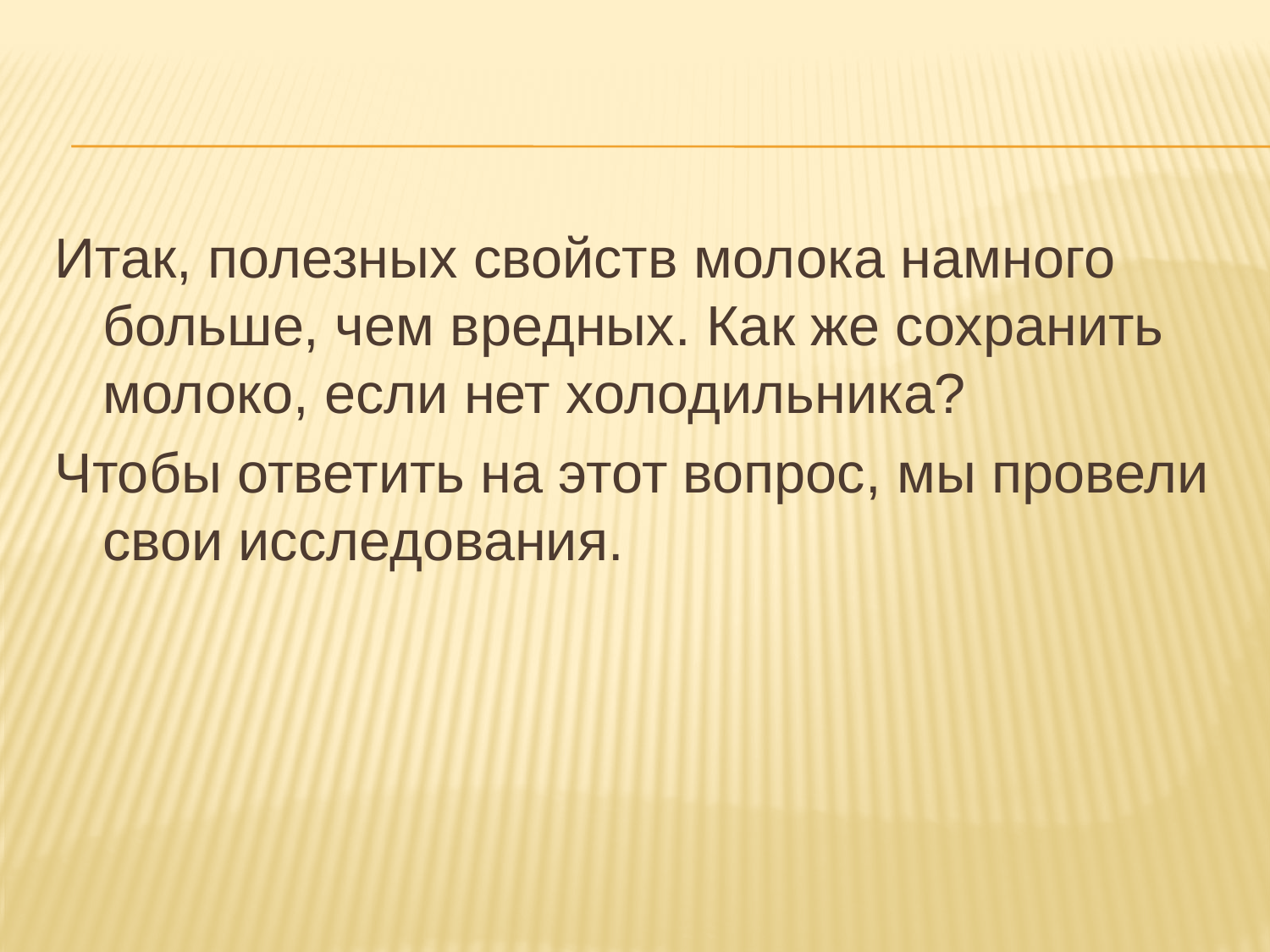

#
Итак, полезных свойств молока намного больше, чем вредных. Как же сохранить молоко, если нет холодильника?
Чтобы ответить на этот вопрос, мы провели свои исследования.